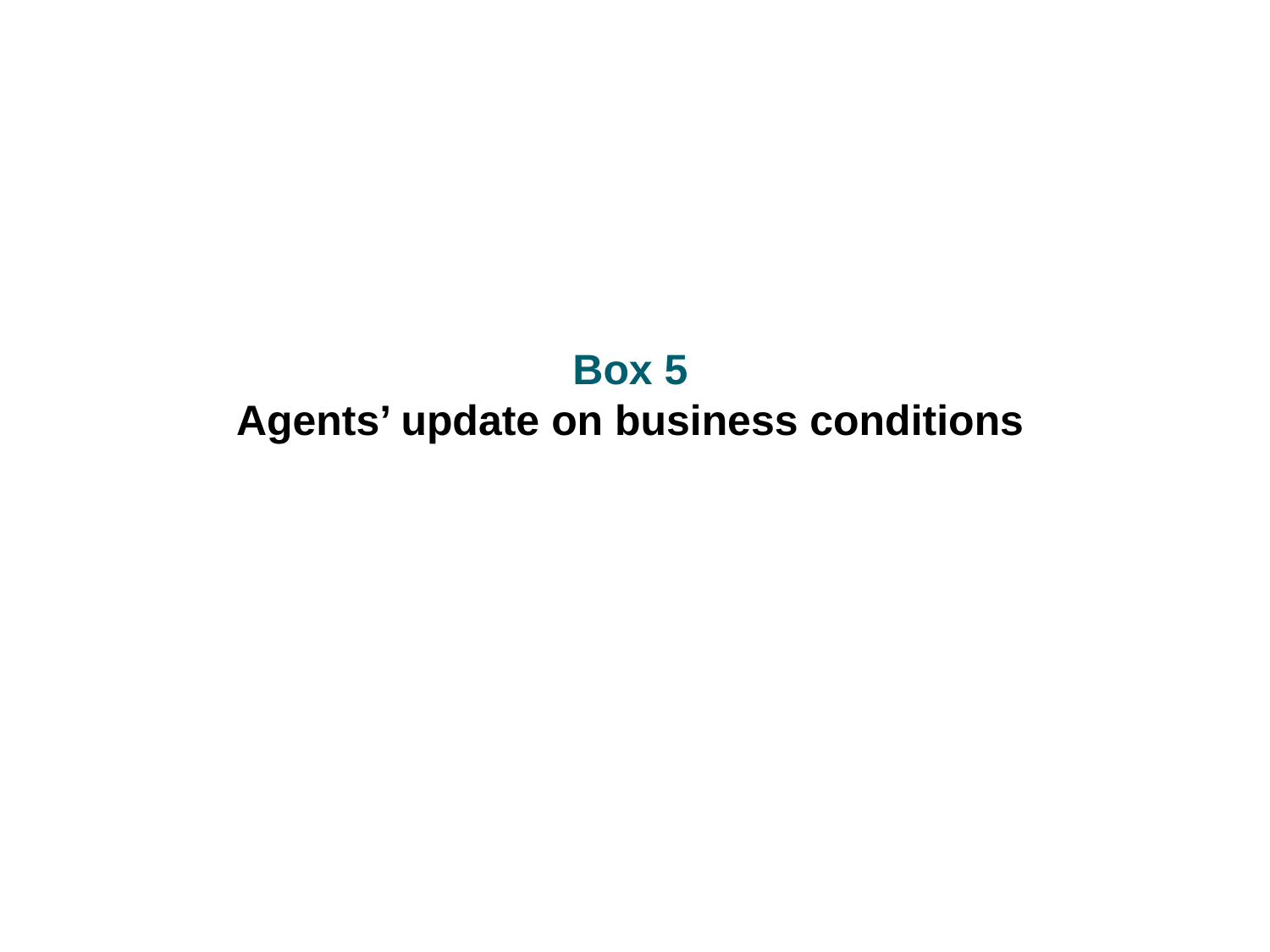

Box 5
Agents’ update on business conditions